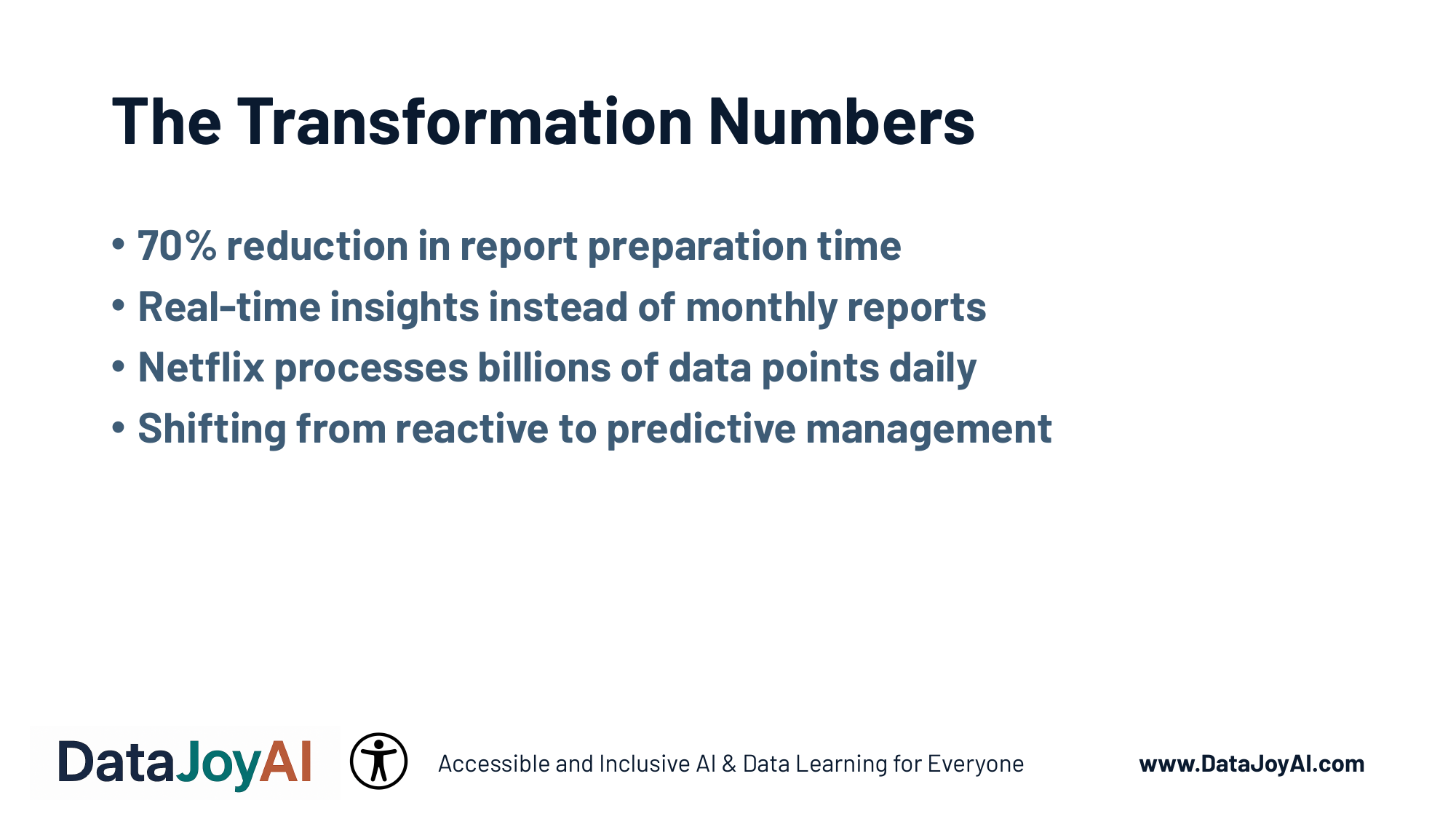

# The Transformation Numbers
70% reduction in report preparation time
Real-time insights instead of monthly reports
Netflix processes billions of data points daily
Shifting from reactive to predictive management